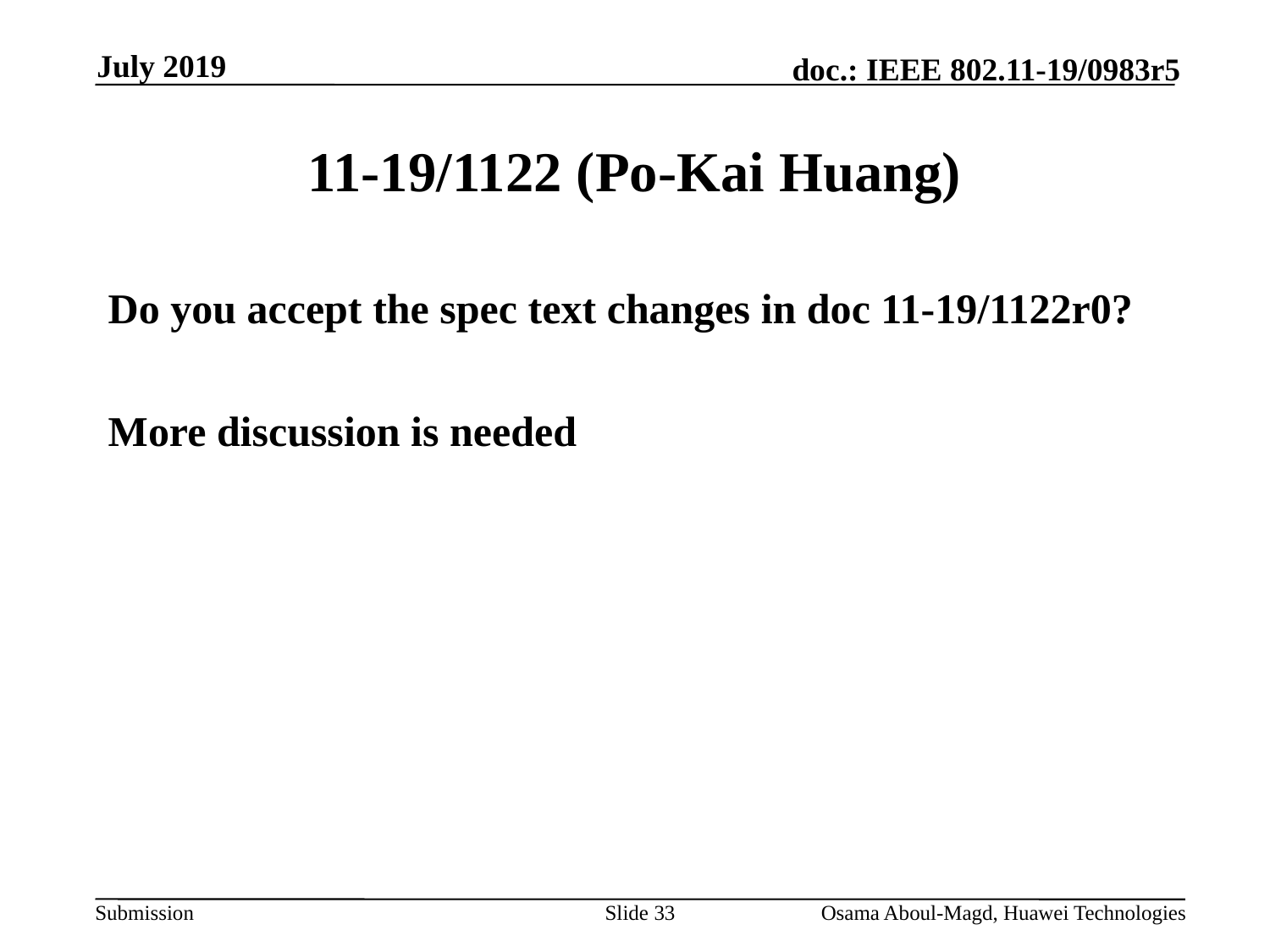

July 2019
# 11-19/1122 (Po-Kai Huang)
Do you accept the spec text changes in doc 11-19/1122r0?

More discussion is needed

Slide 33
Osama Aboul-Magd, Huawei Technologies